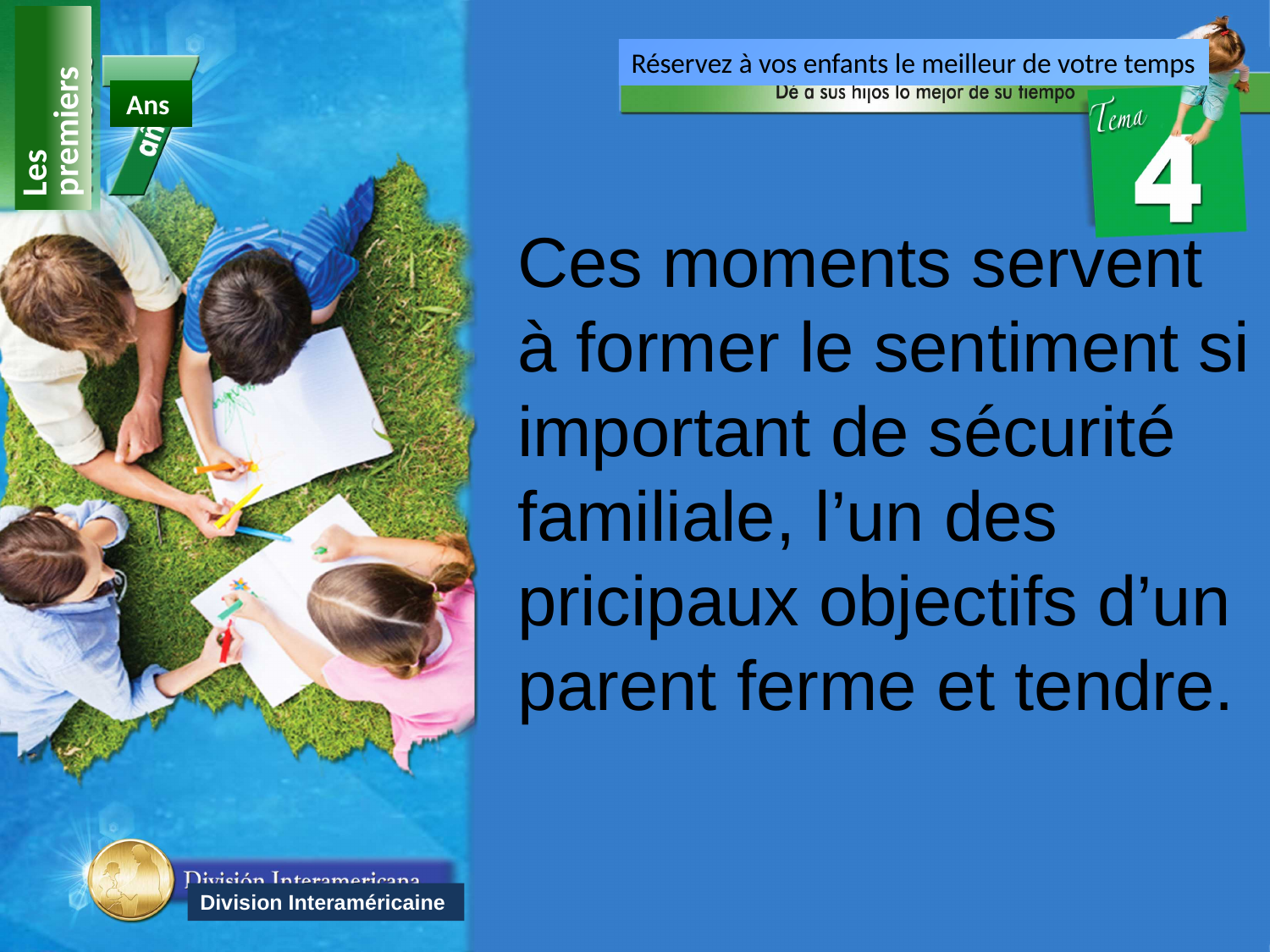

Réservez à vos enfants le meilleur de votre temps
Les premiers
Ans
Ces moments servent à former le sentiment si important de sécurité familiale, l’un des pricipaux objectifs d’un parent ferme et tendre.
Division Interaméricaine